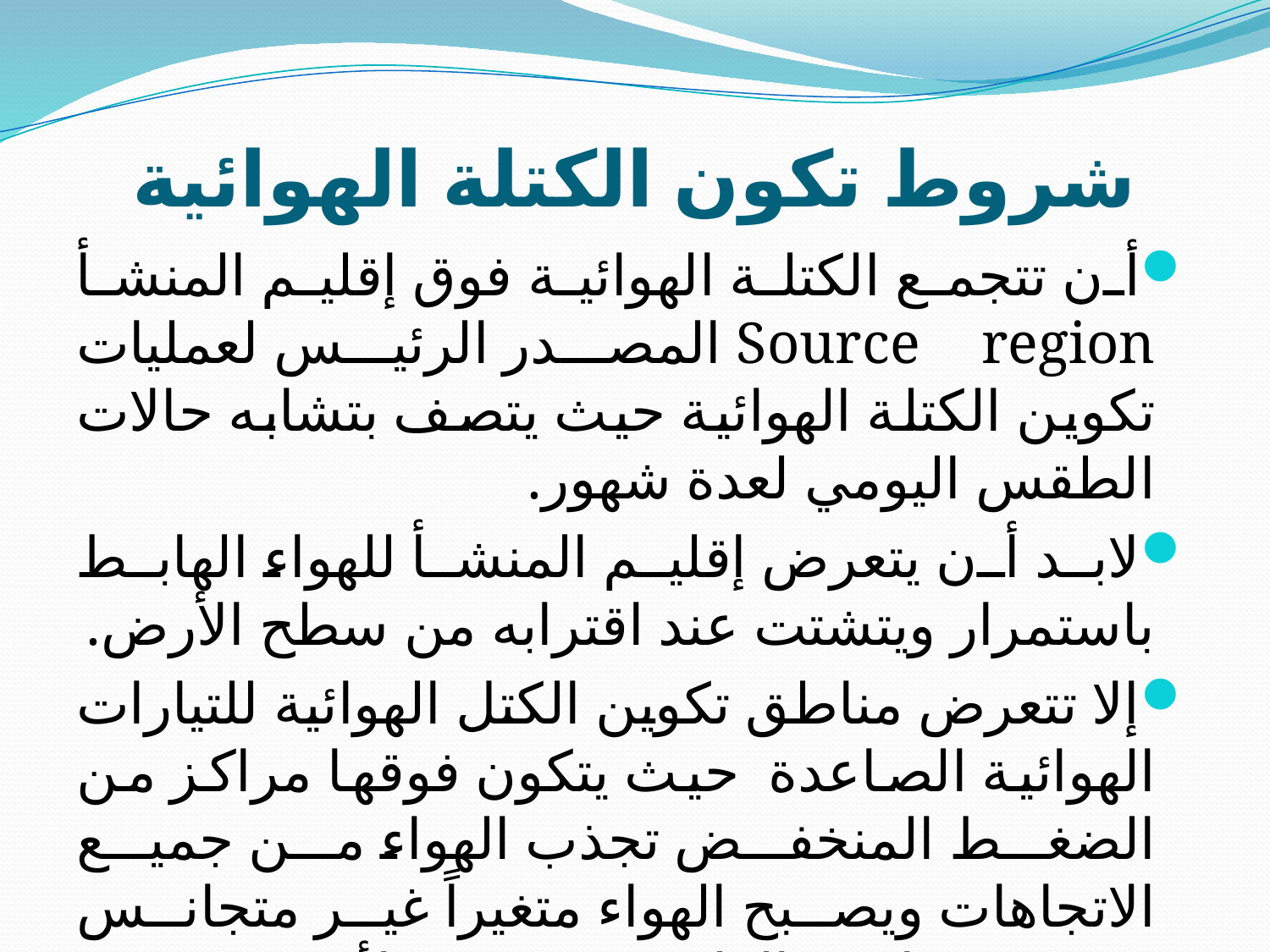

# شروط تكون الكتلة الهوائية
أن تتجمع الكتلة الهوائية فوق إقليم المنشأ Source region المصدر الرئيس لعمليات تكوين الكتلة الهوائية حيث يتصف بتشابه حالات الطقس اليومي لعدة شهور.
لابد أن يتعرض إقليم المنشأ للهواء الهابط باستمرار ويتشتت عند اقترابه من سطح الأرض.
إلا تتعرض مناطق تكوين الكتل الهوائية للتيارات الهوائية الصاعدة  حيث يتكون فوقها مراكز من الضغط المنخفض تجذب الهواء من جميع الاتجاهات ويصبح الهواء متغيراً غير متجانس وتتنوع خصائصه الطبيعية من جزء لأخر